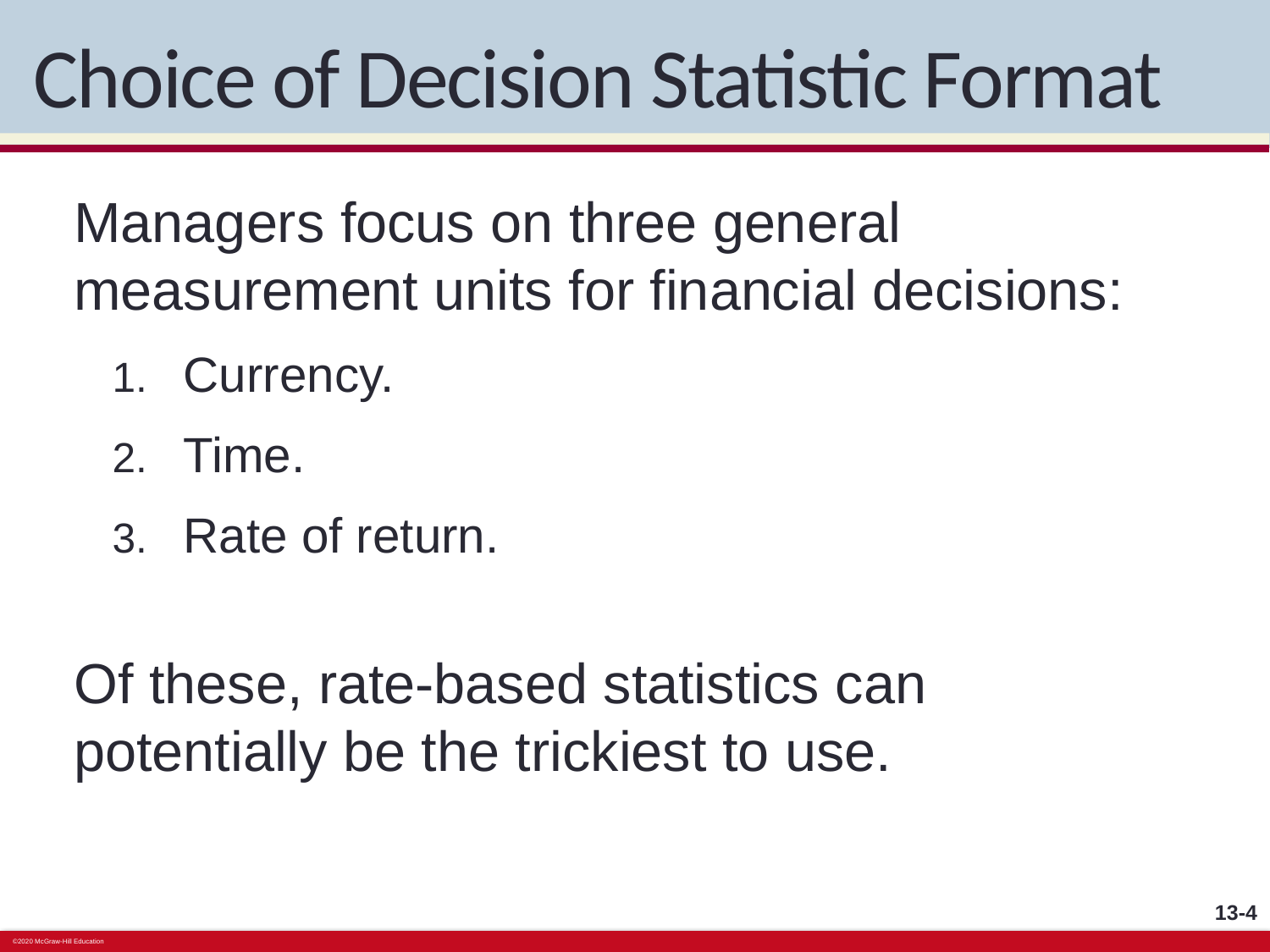

# Choice of Decision Statistic Format
Managers focus on three general measurement units for financial decisions:
Currency.
Time.
Rate of return.
Of these, rate-based statistics can potentially be the trickiest to use.